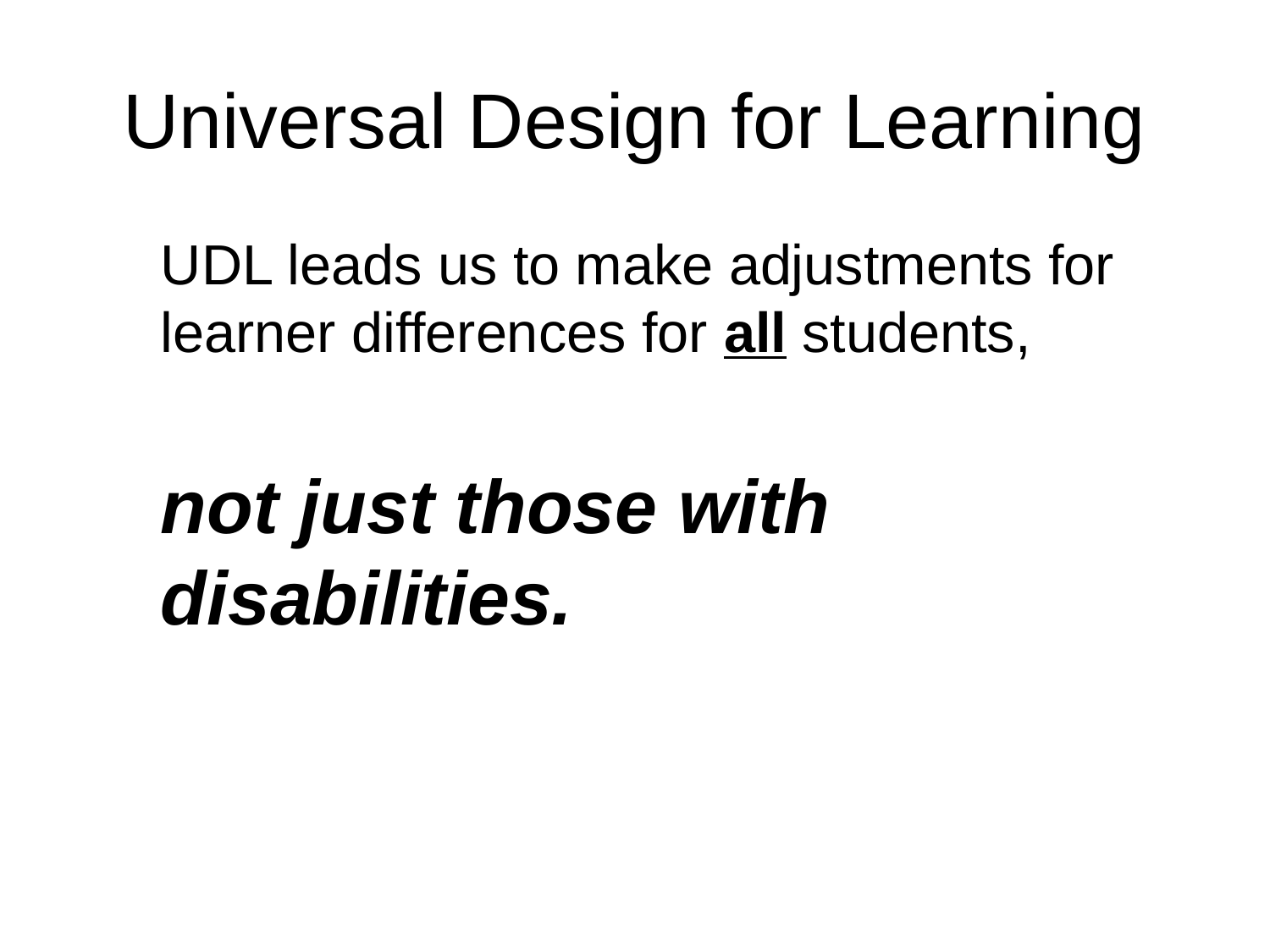

# Universal Design for Learning
	UDL leads us to make adjustments for learner differences for all students,

	not just those with disabilities.